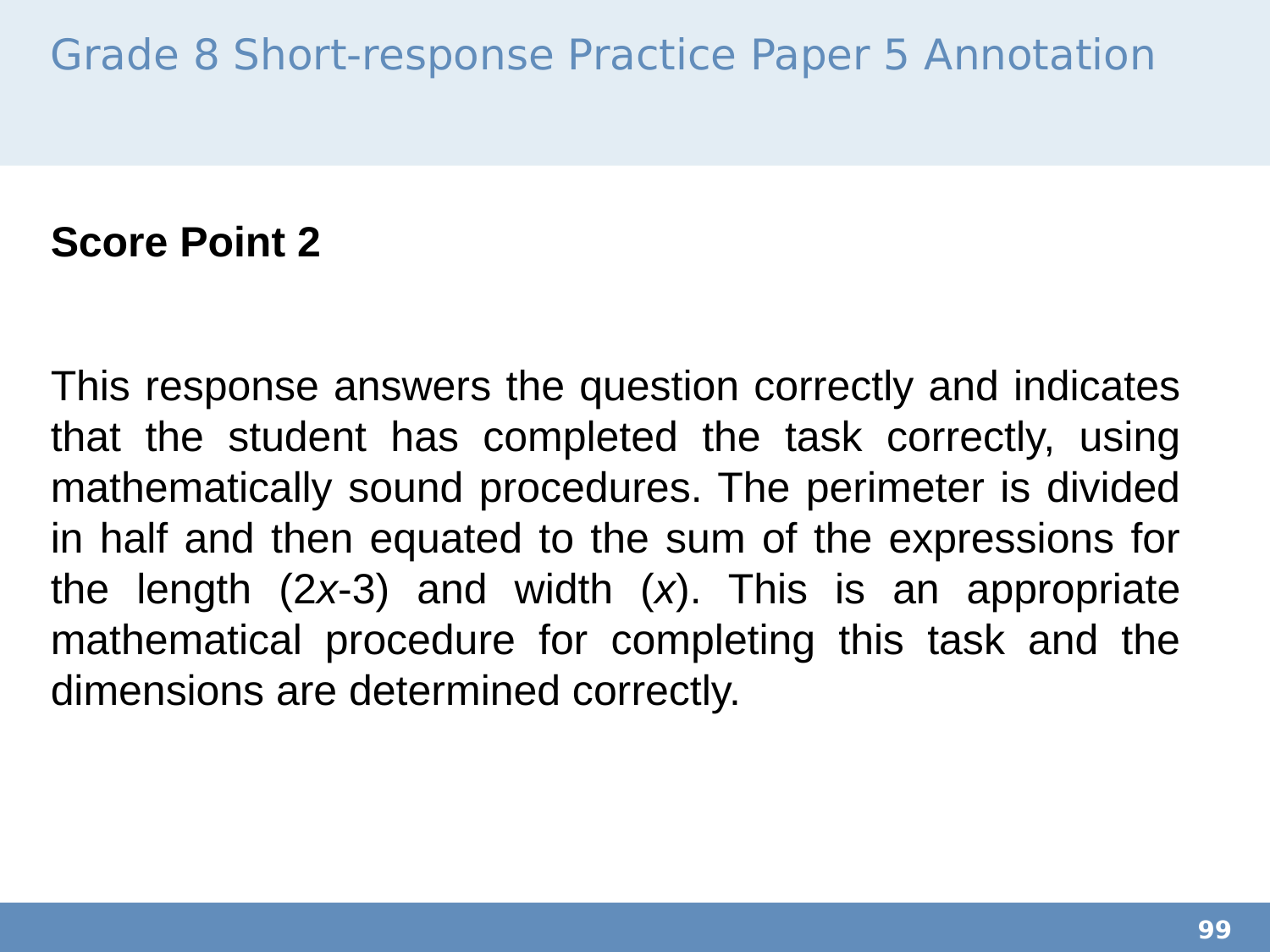

# Grade 8 Short-response Practice Paper 5 Annotation
Score Point 2

This response answers the question correctly and indicates that the student has completed the task correctly, using mathematically sound procedures. The perimeter is divided in half and then equated to the sum of the expressions for the length (2x-3) and width (x). This is an appropriate mathematical procedure for completing this task and the dimensions are determined correctly.
99